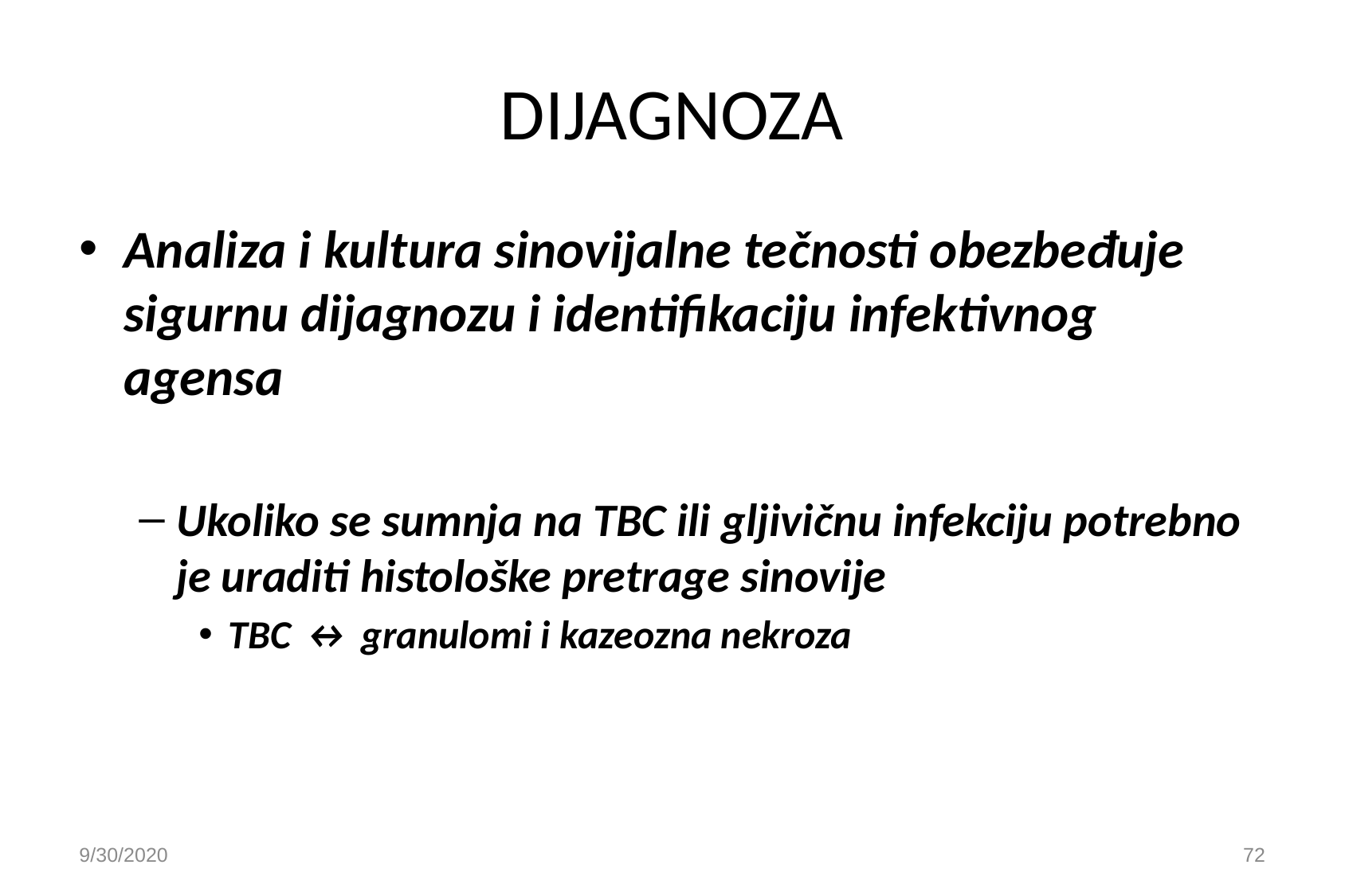

# DIJAGNOZA
Analiza i kultura sinovijalne tečnosti obezbeđuje sigurnu dijagnozu i identifikaciju infektivnog agensa

Ukoliko se sumnja na TBC ili gljivičnu infekciju potrebno je uraditi histološke pretrage sinovije
TBC ↔ granulomi i kazeozna nekroza
9/30/2020
72